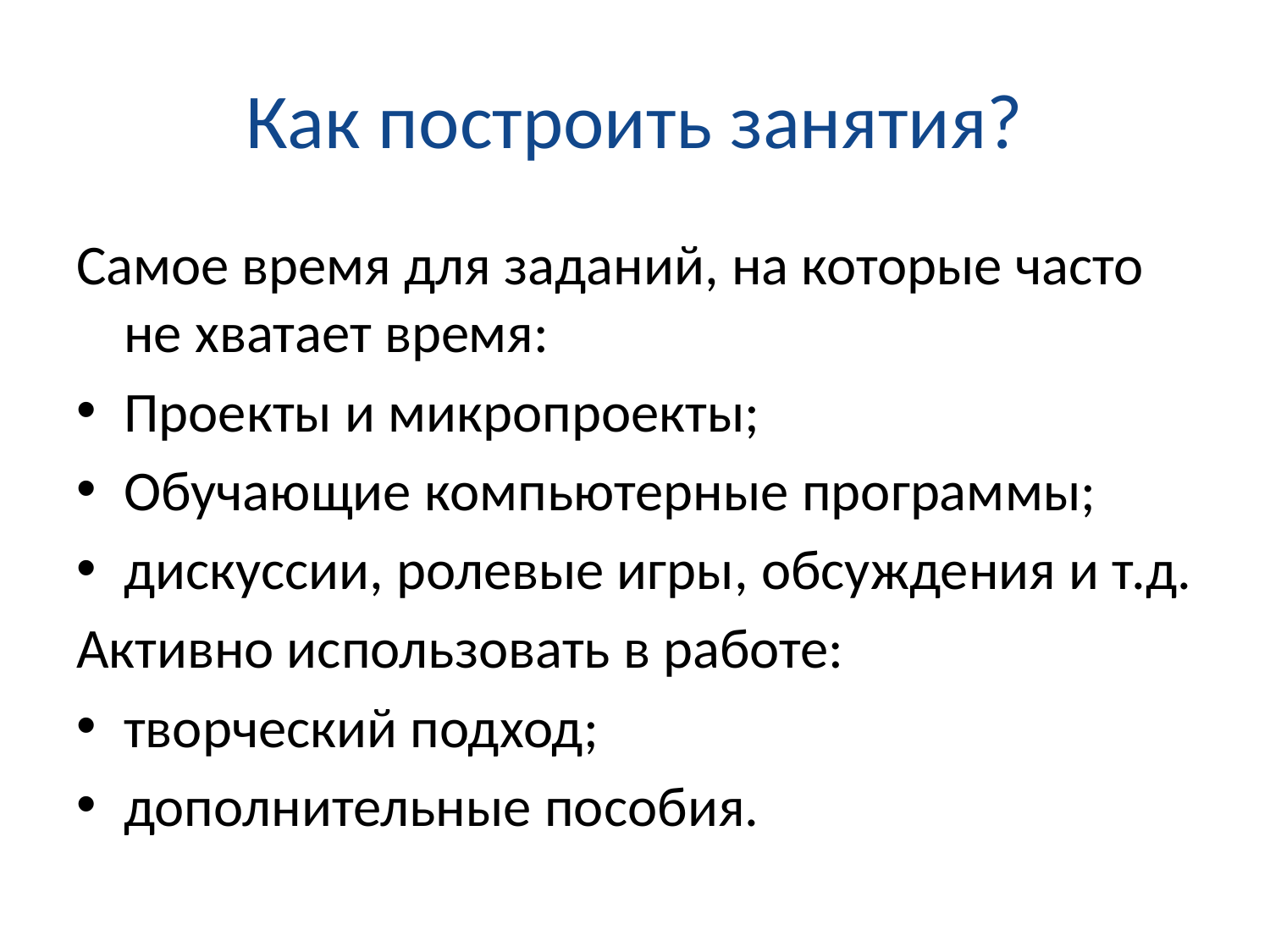

# Как построить занятия?
Самое время для заданий, на которые часто не хватает время:
Проекты и микропроекты;
Обучающие компьютерные программы;
дискуссии, ролевые игры, обсуждения и т.д.
Активно использовать в работе:
творческий подход;
дополнительные пособия.